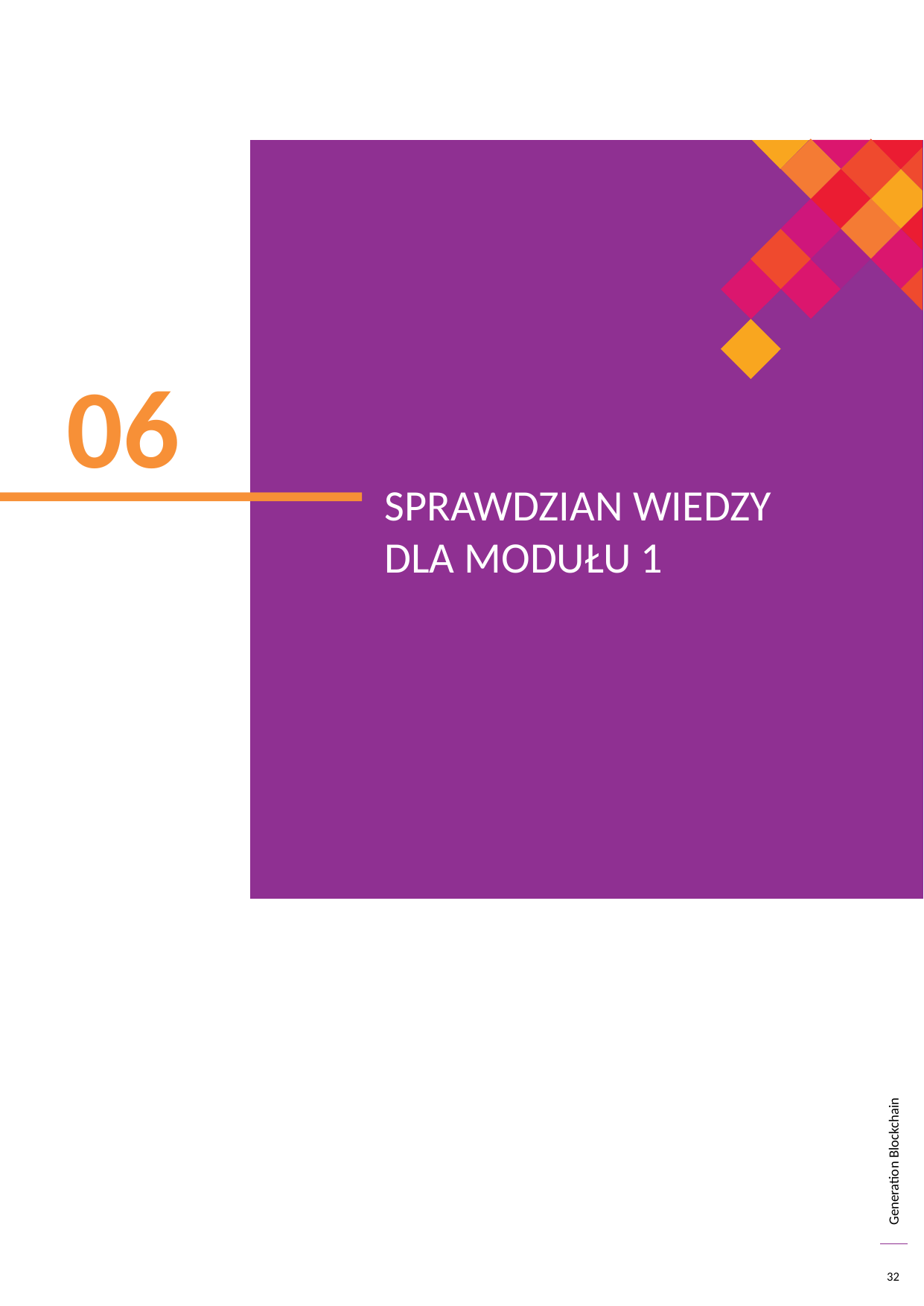

06
SPRAWDZIAN WIEDZY DLA MODUŁU 1
32